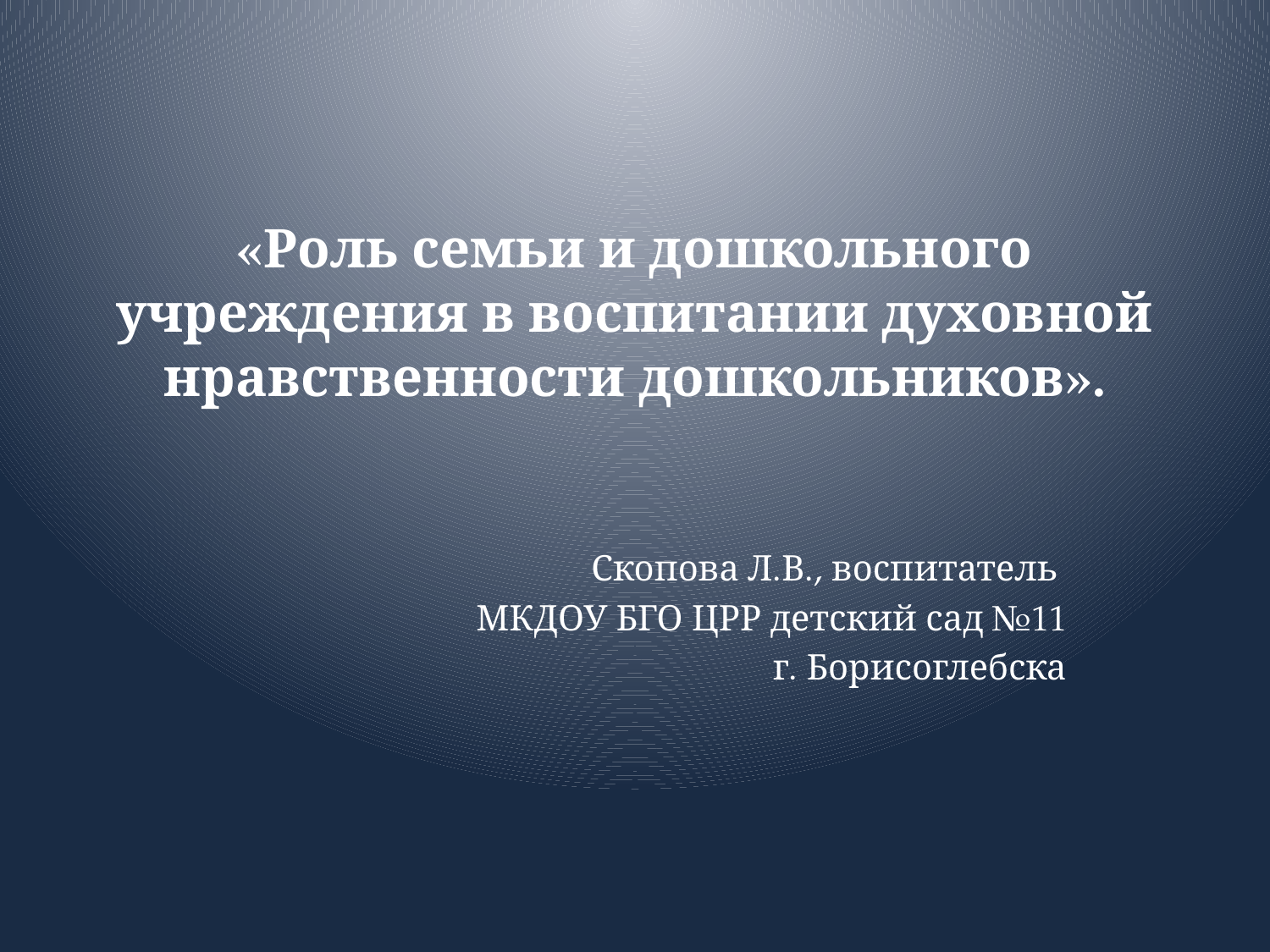

# «Роль семьи и дошкольного учреждения в воспитании духовной нравственности дошкольников».
Скопова Л.В., воспитатель
МКДОУ БГО ЦРР детский сад №11
г. Борисоглебска